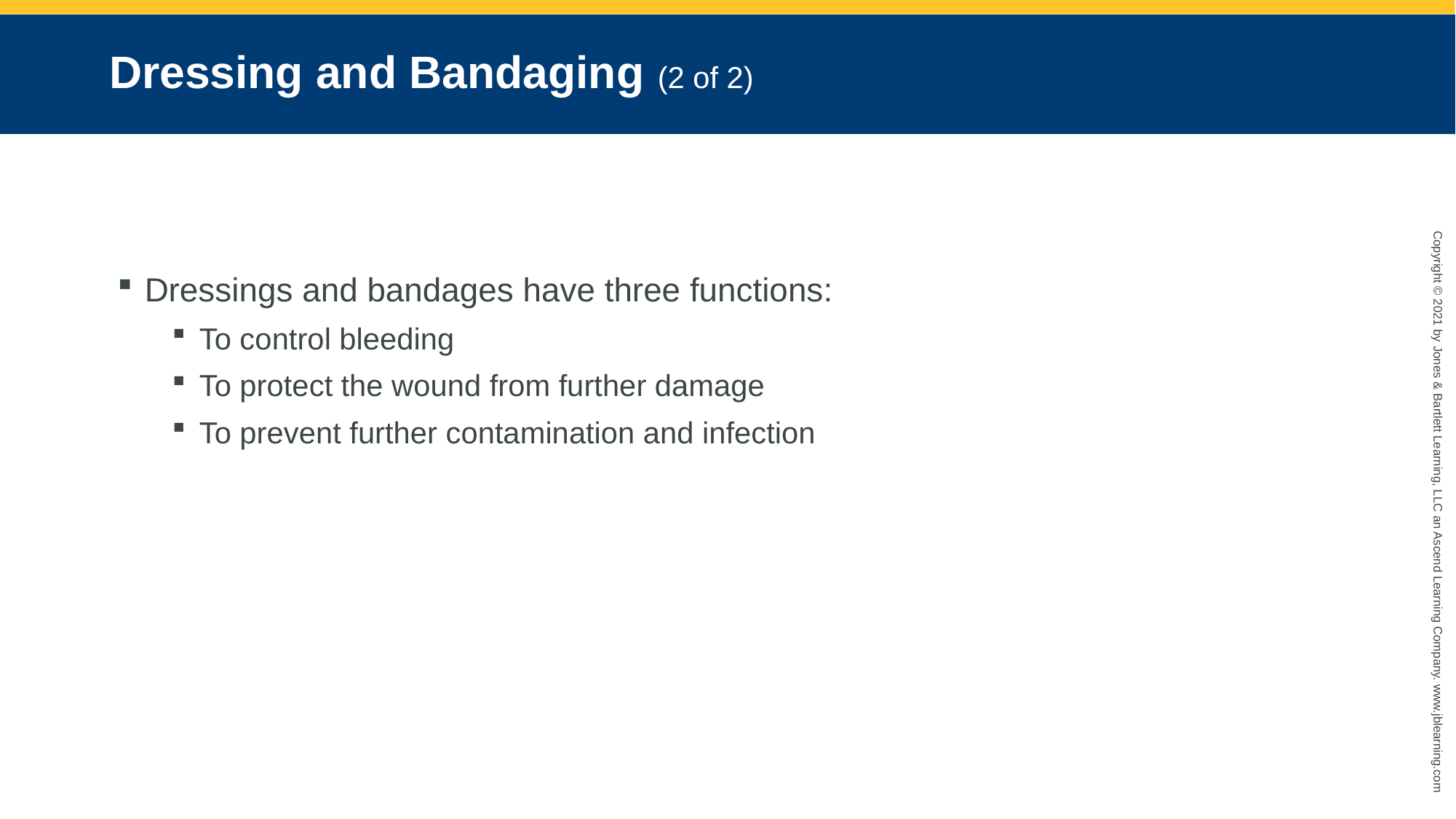

# Dressing and Bandaging (2 of 2)
Dressings and bandages have three functions:
To control bleeding
To protect the wound from further damage
To prevent further contamination and infection